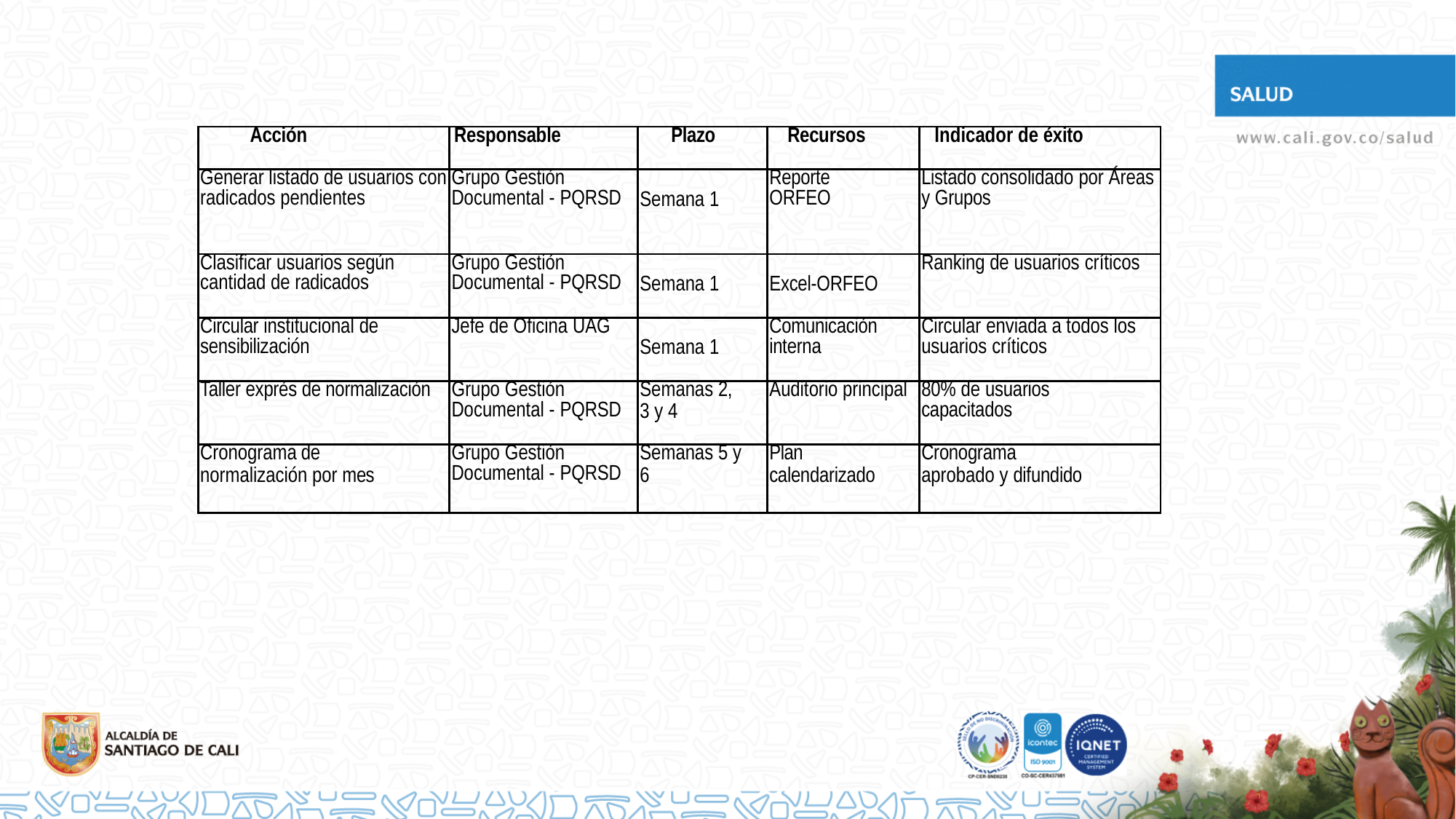

| Acción | Responsable | Plazo | Recursos | Indicador de éxito |
| --- | --- | --- | --- | --- |
| Generar listado de usuarios con radicados pendientes | Grupo Gestión Documental - PQRSD | Semana 1 | Reporte ORFEO | Listado consolidado por Áreas y Grupos |
| Clasificar usuarios según cantidad de radicados | Grupo Gestión Documental - PQRSD | Semana 1 | Excel-ORFEO | Ranking de usuarios críticos |
| Circular institucional de sensibilización | Jefe de Oficina UAG | Semana 1 | Comunicación interna | Circular enviada a todos los usuarios críticos |
| Taller exprés de normalización | Grupo Gestión Documental - PQRSD | Semanas 2, 3 y 4 | Auditorio principal | 80% de usuarios capacitados |
| Cronograma de normalización por mes | Grupo Gestión Documental - PQRSD | Semanas 5 y 6 | Plan calendarizado | Cronograma aprobado y difundido |